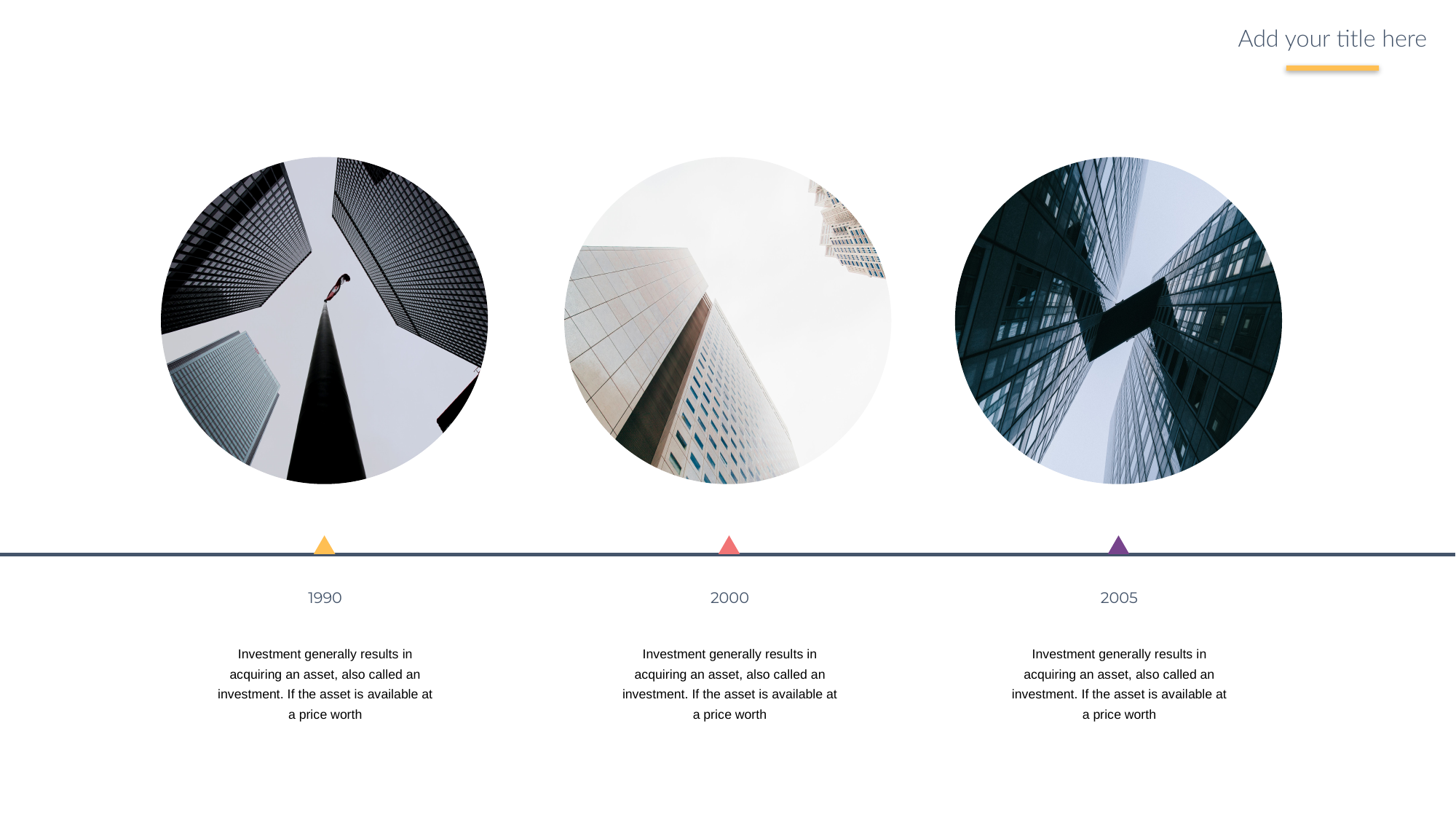

Add your title here

1990
2000
2005
Investment generally results in acquiring an asset, also called an investment. If the asset is available at a price worth
Investment generally results in acquiring an asset, also called an investment. If the asset is available at a price worth
Investment generally results in acquiring an asset, also called an investment. If the asset is available at a price worth